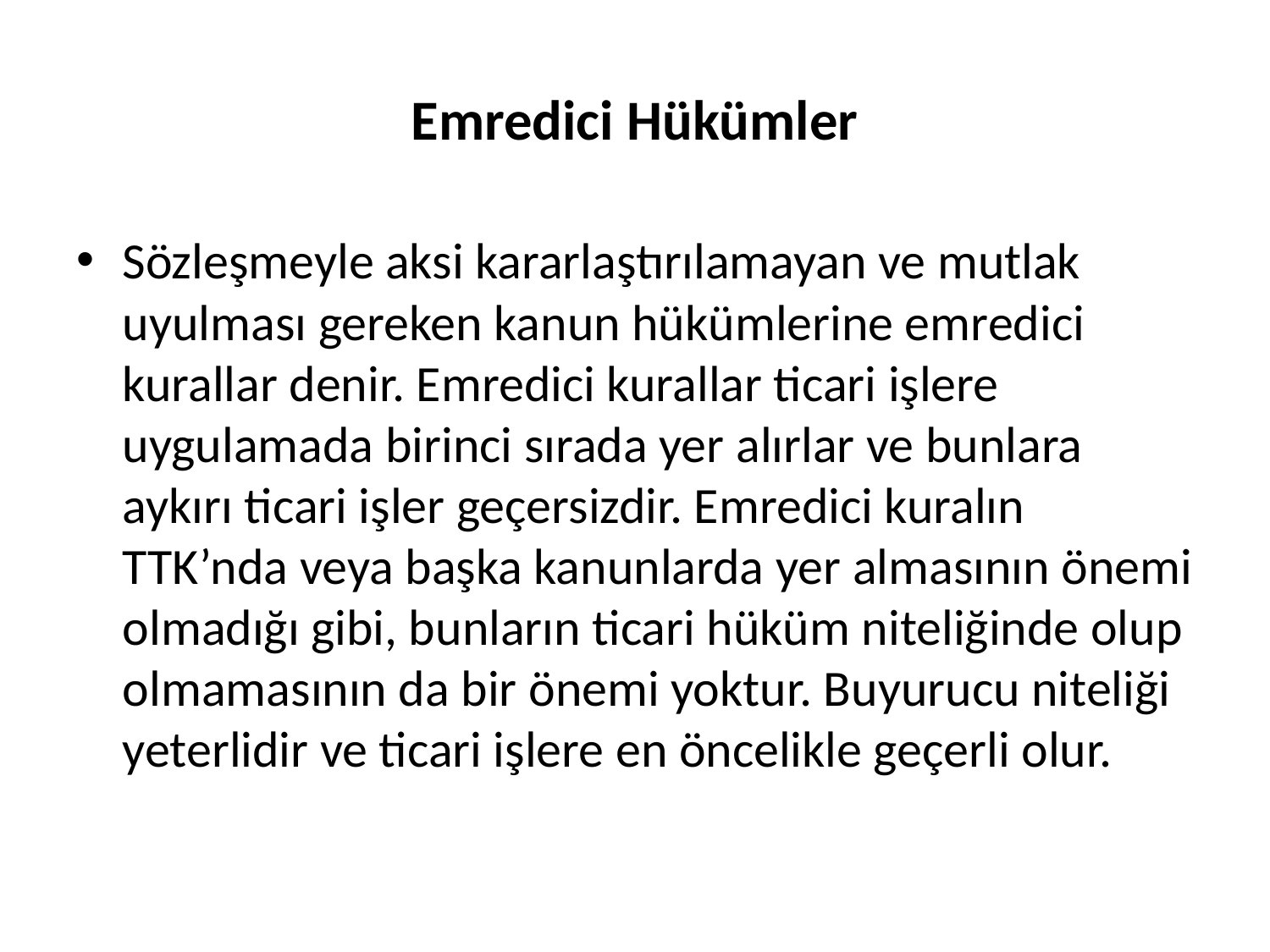

# Emredici Hükümler
Sözleşmeyle aksi kararlaştırılamayan ve mutlak uyulması gereken kanun hükümlerine emredici kurallar denir. Emredici kurallar ticari işlere uygulamada birinci sırada yer alırlar ve bunlara aykırı ticari işler geçersizdir. Emredici kuralın TTK’nda veya başka kanunlarda yer almasının önemi olmadığı gibi, bunların ticari hüküm niteliğinde olup olmamasının da bir önemi yoktur. Buyurucu niteliği yeterlidir ve ticari işlere en öncelikle geçerli olur.